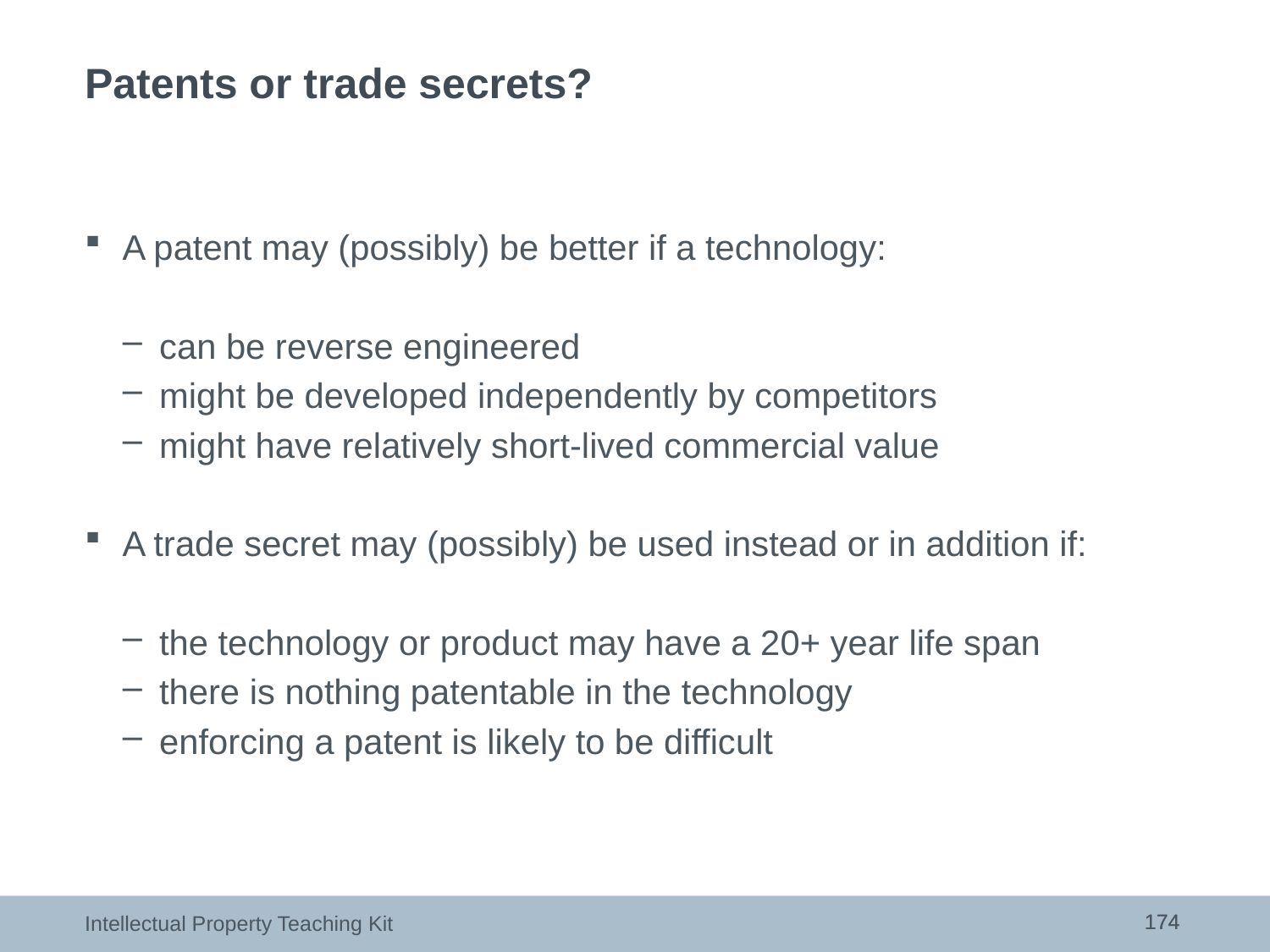

# Patents or trade secrets?
A patent may (possibly) be better if a technology:

can be reverse engineered
might be developed independently by competitors
might have relatively short-lived commercial value

A trade secret may (possibly) be used instead or in addition if:

the technology or product may have a 20+ year life span
there is nothing patentable in the technology
enforcing a patent is likely to be difficult
174
174
Intellectual Property Teaching Kit